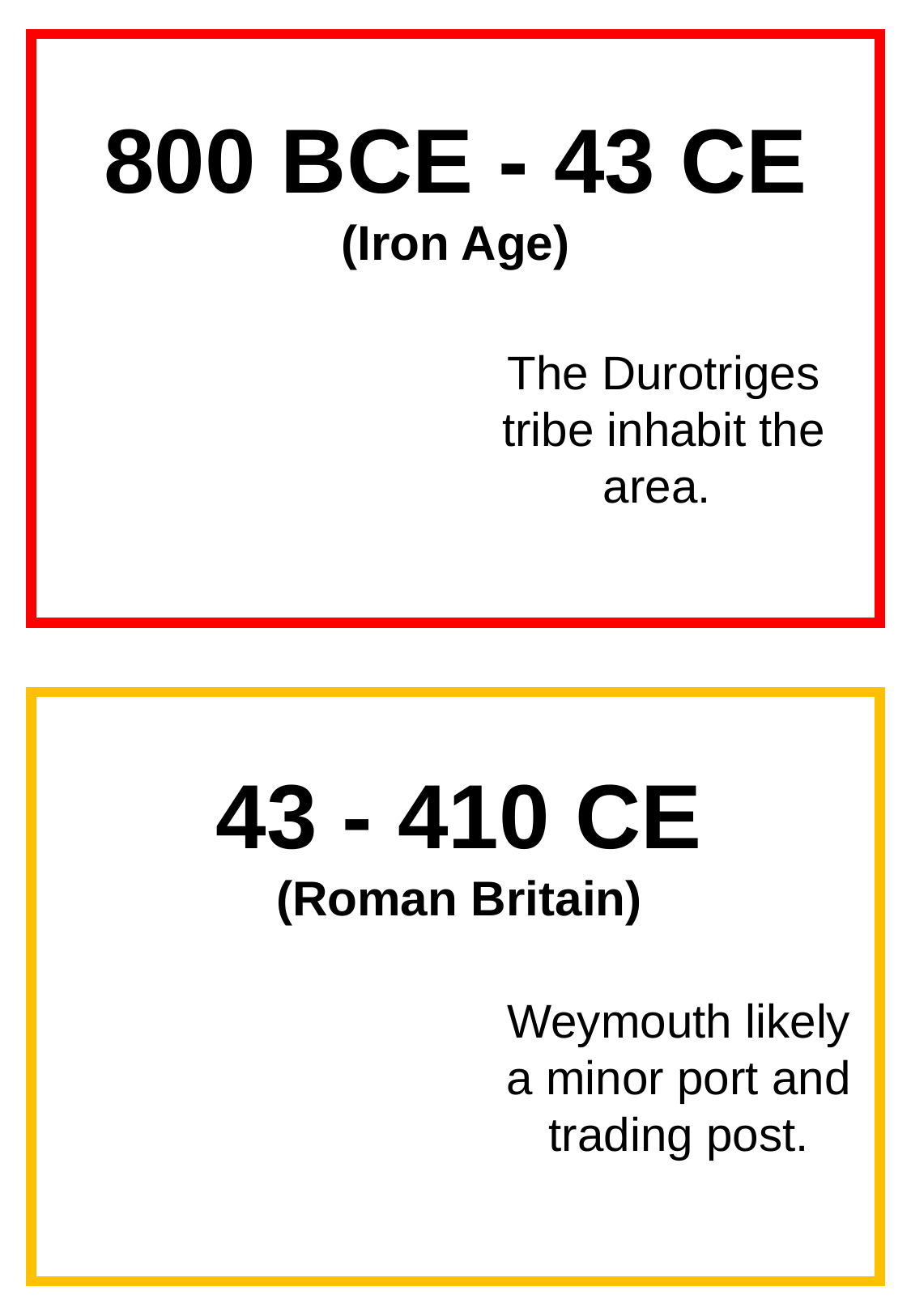

800 BCE - 43 CE
(Iron Age)

The Durotriges tribe inhabit the area.

43 - 410 CE
(Roman Britain)

Weymouth likely a minor port and trading post.